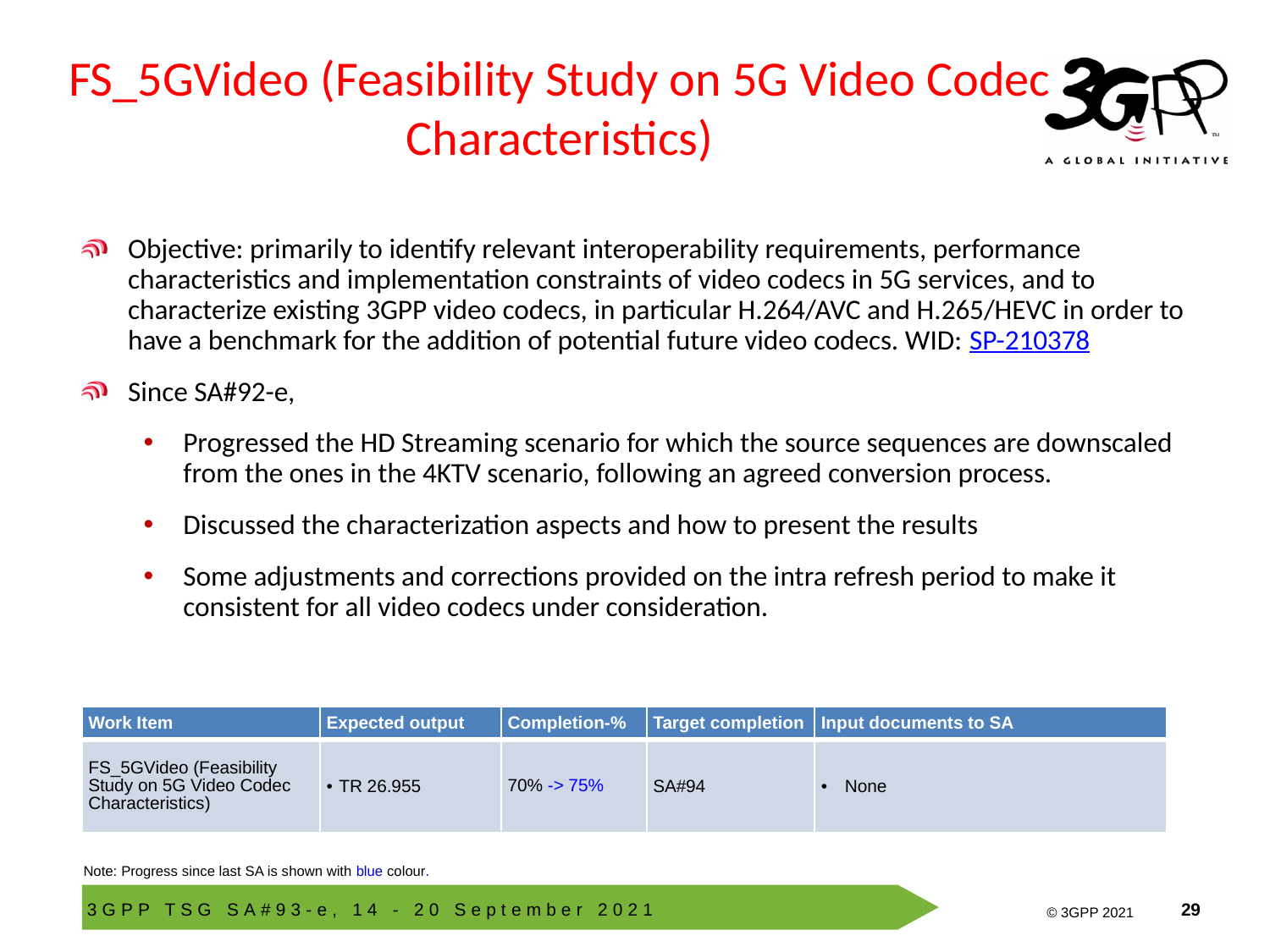

# FS_5GVideo (Feasibility Study on 5G Video Codec Characteristics)
Objective: primarily to identify relevant interoperability requirements, performance characteristics and implementation constraints of video codecs in 5G services, and to characterize existing 3GPP video codecs, in particular H.264/AVC and H.265/HEVC in order to have a benchmark for the addition of potential future video codecs. WID: SP-210378
Since SA#92-e,
Progressed the HD Streaming scenario for which the source sequences are downscaled from the ones in the 4KTV scenario, following an agreed conversion process.
Discussed the characterization aspects and how to present the results
Some adjustments and corrections provided on the intra refresh period to make it consistent for all video codecs under consideration.
| Work Item | Expected output | Completion-% | Target completion | Input documents to SA |
| --- | --- | --- | --- | --- |
| FS\_5GVideo (Feasibility Study on 5G Video Codec Characteristics) | TR 26.955 | 70% -> 75% | SA#94 | None |
Note: Progress since last SA is shown with blue colour.